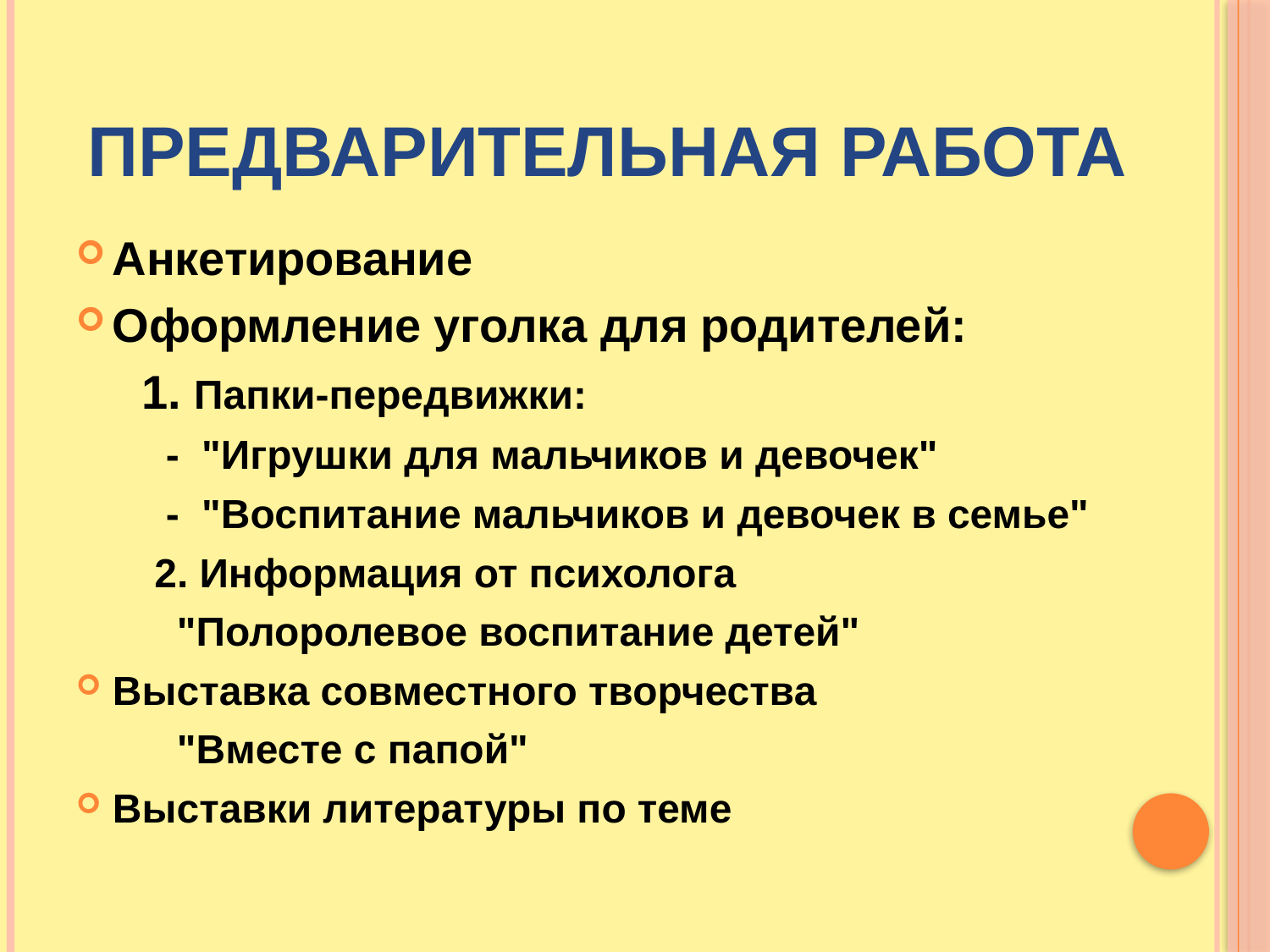

# Предварительная работа
Анкетирование
Оформление уголка для родителей:
     1. Папки-передвижки:
        -  "Игрушки для мальчиков и девочек"
        -  "Воспитание мальчиков и девочек в семье"
       2. Информация от психолога
         "Полоролевое воспитание детей"
Выставка совместного творчества
         "Вместе с папой"
Выставки литературы по теме